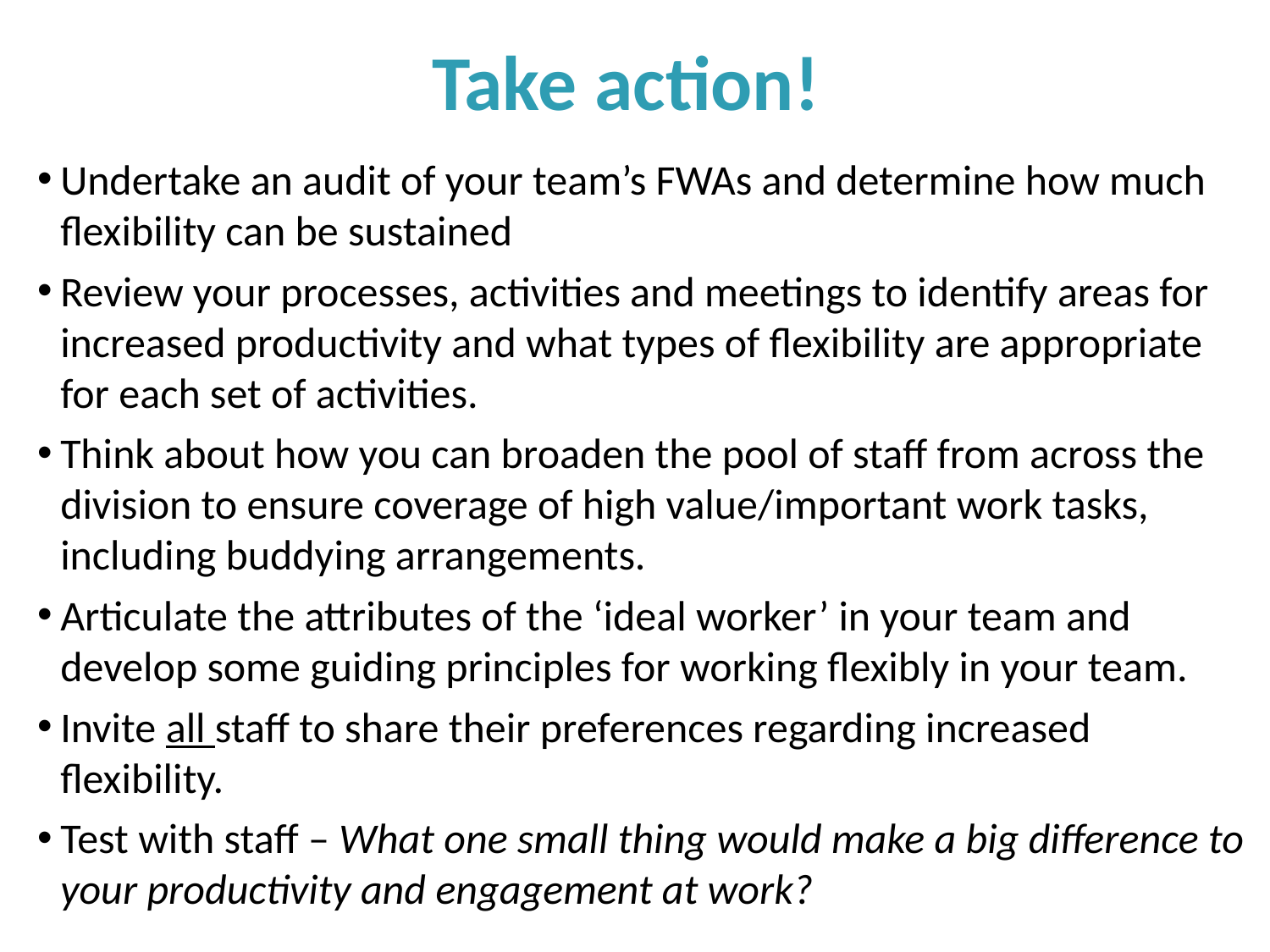

# Take action!

Undertake an audit of your team’s FWAs and determine how much flexibility can be sustained
Review your processes, activities and meetings to identify areas for increased productivity and what types of flexibility are appropriate for each set of activities.
Think about how you can broaden the pool of staff from across the division to ensure coverage of high value/important work tasks, including buddying arrangements.
Articulate the attributes of the ‘ideal worker’ in your team and develop some guiding principles for working flexibly in your team.
Invite all staff to share their preferences regarding increased flexibility.
Test with staff – What one small thing would make a big difference to your productivity and engagement at work?